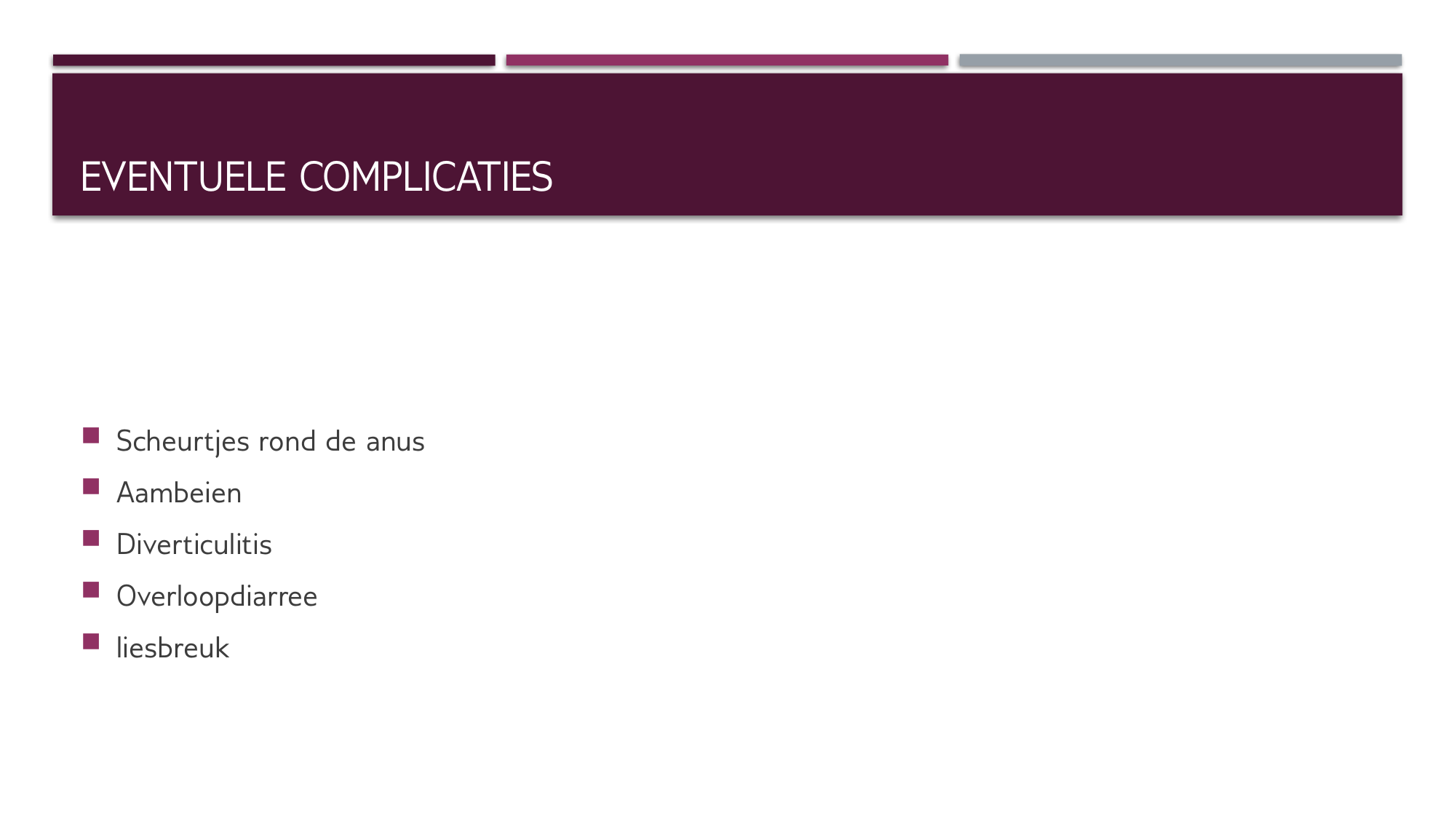

# Eventuele complicaties

Scheurtjes rond de anus
Aambeien
Diverticulitis
Overloopdiarree
liesbreuk